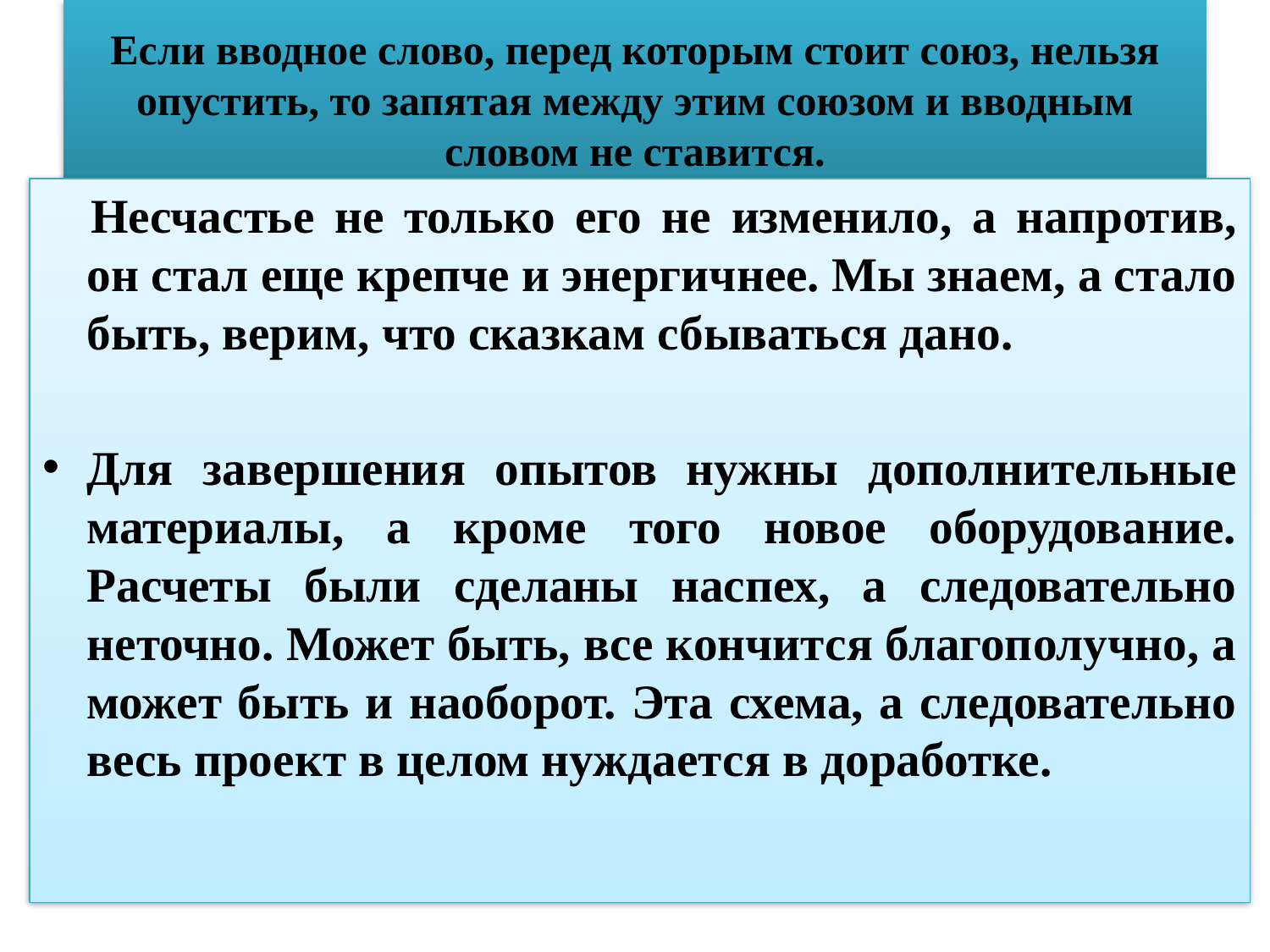

# Если вводное слово, перед которым стоит союз, нельзя опустить, то запятая между этим союзом и вводным словом не ставится.
    Несчастье не только его не изменило, а напротив, он стал еще крепче и энергичнее. Мы знаем, а стало быть, верим, что сказкам сбываться дано.

Для завершения опытов нужны дополнительные материалы, а кроме того новое оборудование. Расчеты были сделаны наспех, а следовательно неточно. Может быть, все кончится благополучно, а может быть и наоборот. Эта схема, а следовательно весь проект в целом нуждается в доработке.